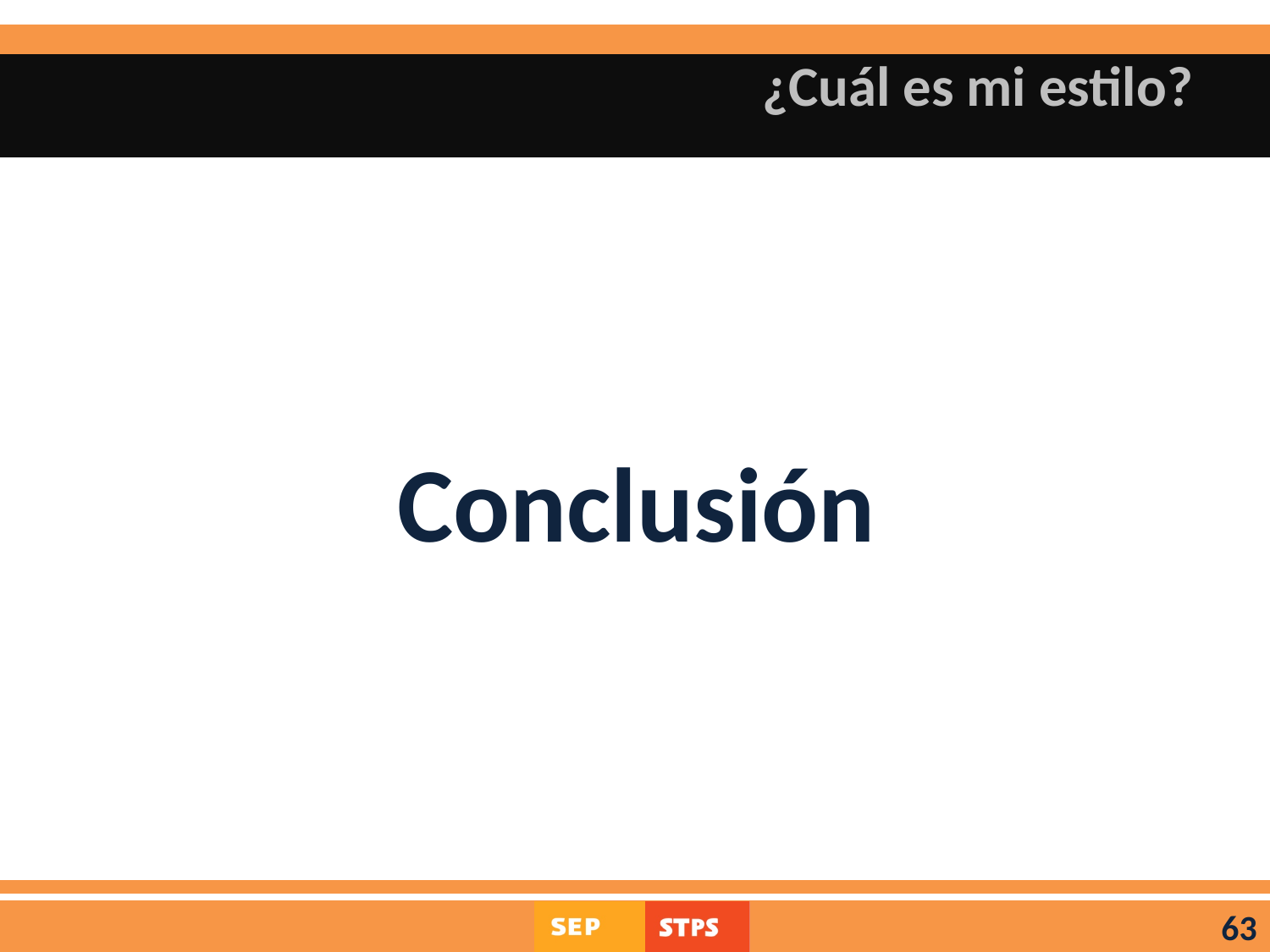

# ¿Cuál es mi estilo?
Conclusión

63